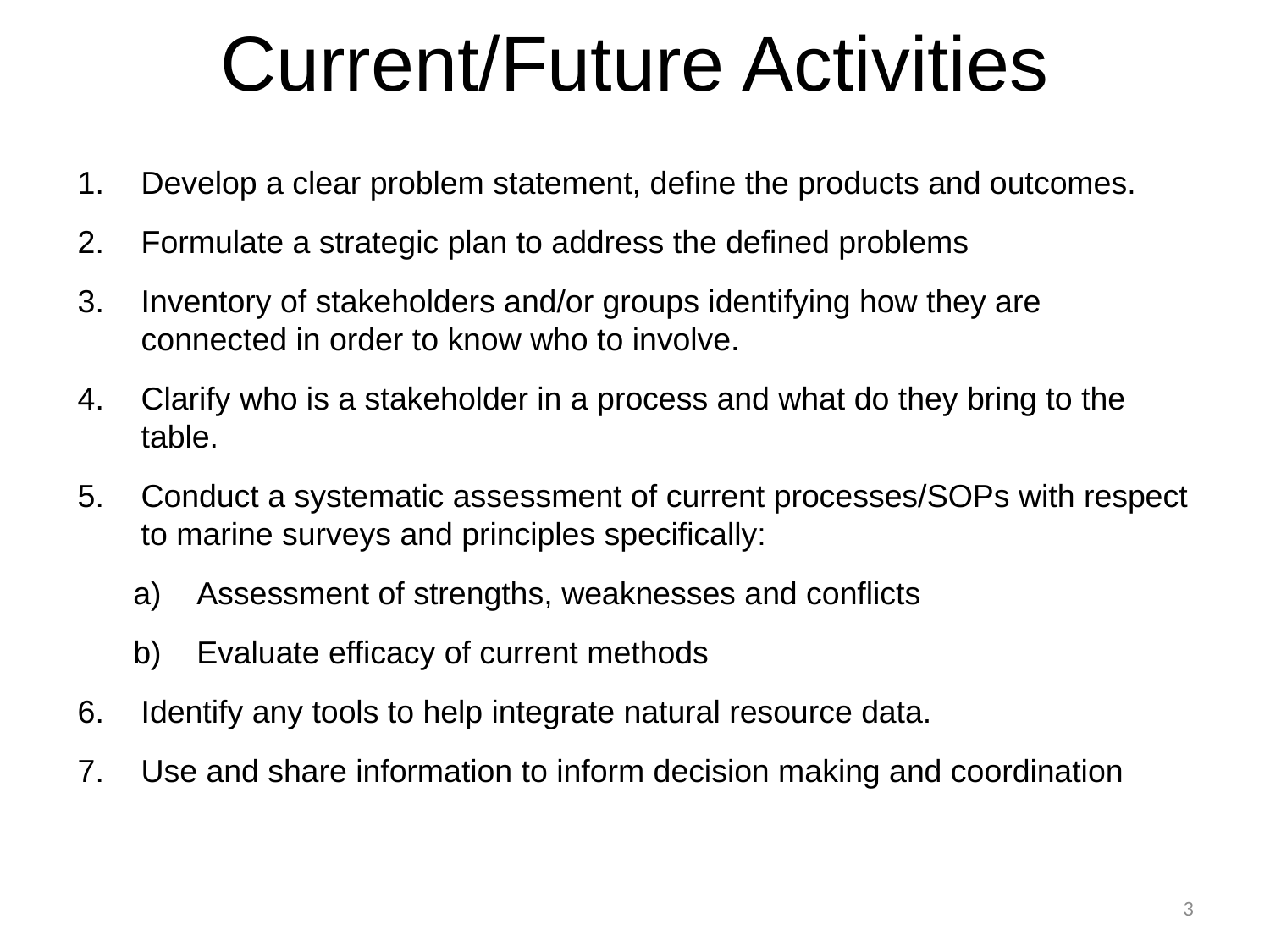

# Current/Future Activities
Develop a clear problem statement, define the products and outcomes.
Formulate a strategic plan to address the defined problems
Inventory of stakeholders and/or groups identifying how they are connected in order to know who to involve.
Clarify who is a stakeholder in a process and what do they bring to the table.
Conduct a systematic assessment of current processes/SOPs with respect to marine surveys and principles specifically:
Assessment of strengths, weaknesses and conflicts
Evaluate efficacy of current methods
Identify any tools to help integrate natural resource data.
Use and share information to inform decision making and coordination
3